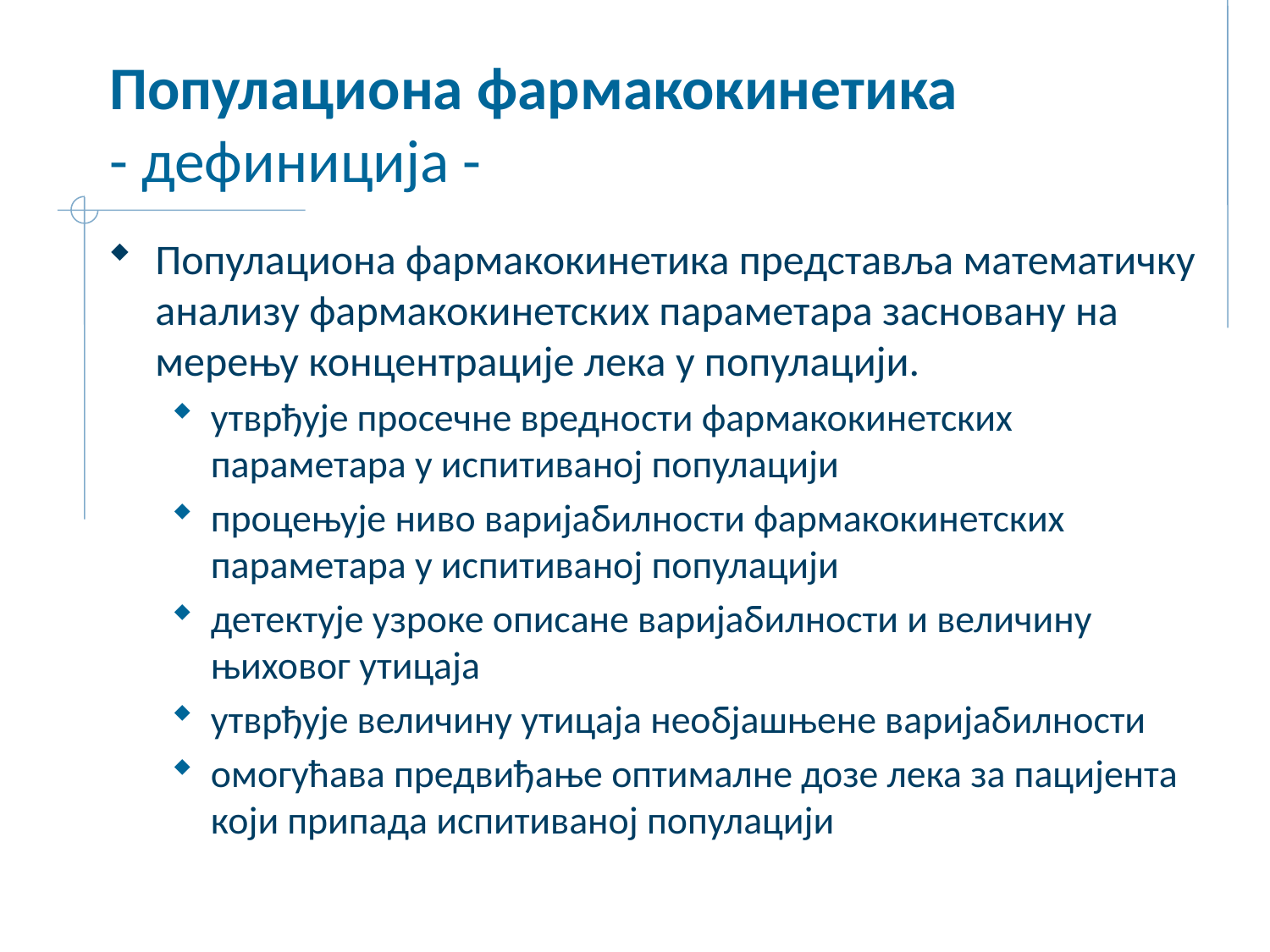

# Популациона фармакокинетика - дефиниција -
Популациона фармакокинетика представља математичку анализу фармакокинетских параметара засновану на мерењу концентрације лека у популацији.
утврђује просечне вредности фармакокинетских параметара у испитиваној популацији
процењује ниво варијабилности фармакокинетских параметара у испитиваној популацији
детектује узроке описане варијабилности и величину њиховог утицаја
утврђује величину утицаја необјашњене варијабилности
омогућава предвиђање оптималне дозе лека за пацијента који припада испитиваној популацији